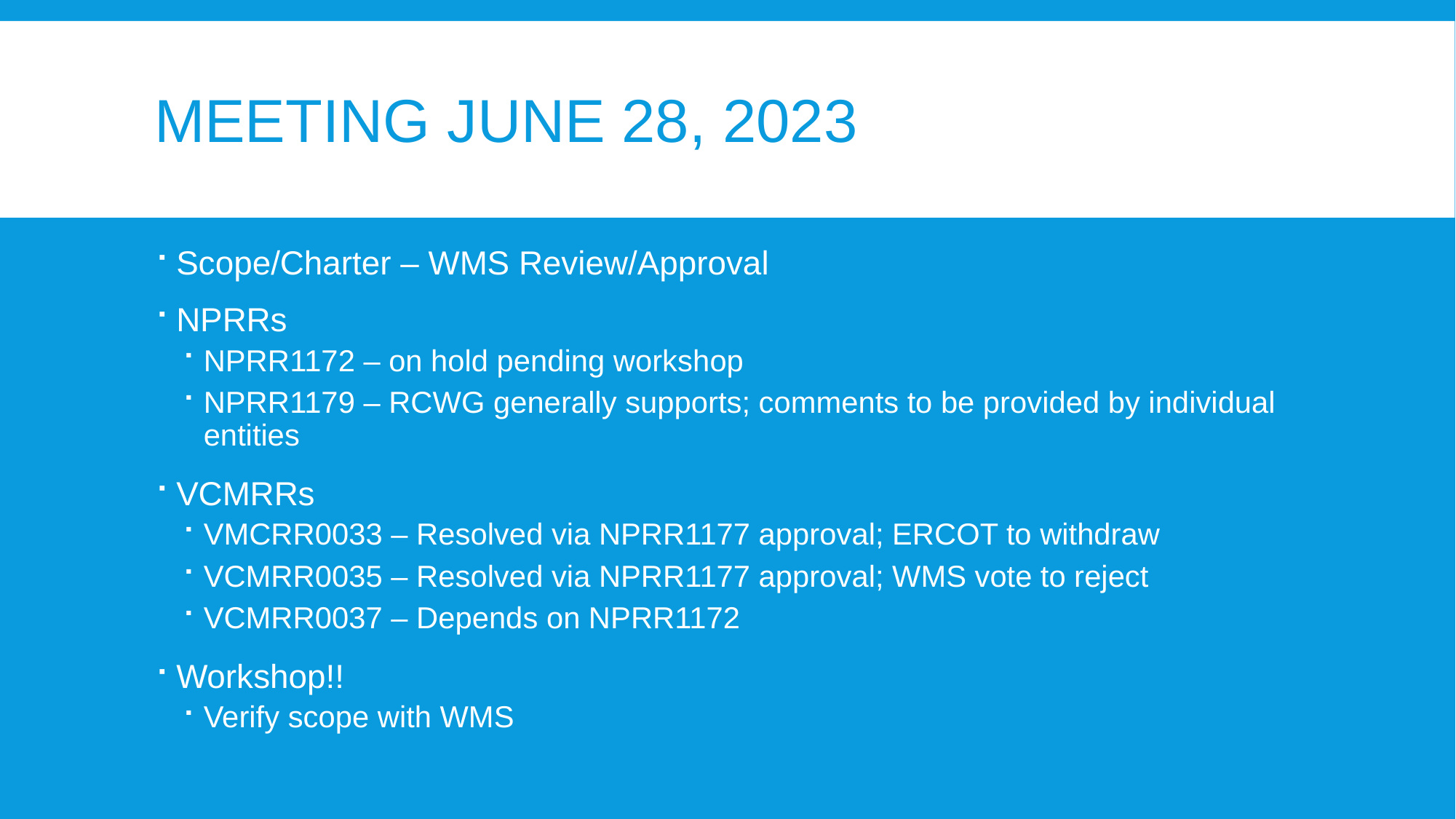

# Meeting June 28, 2023
Scope/Charter – WMS Review/Approval
NPRRs
NPRR1172 – on hold pending workshop
NPRR1179 – RCWG generally supports; comments to be provided by individual entities
VCMRRs
VMCRR0033 – Resolved via NPRR1177 approval; ERCOT to withdraw
VCMRR0035 – Resolved via NPRR1177 approval; WMS vote to reject
VCMRR0037 – Depends on NPRR1172
Workshop!!
Verify scope with WMS